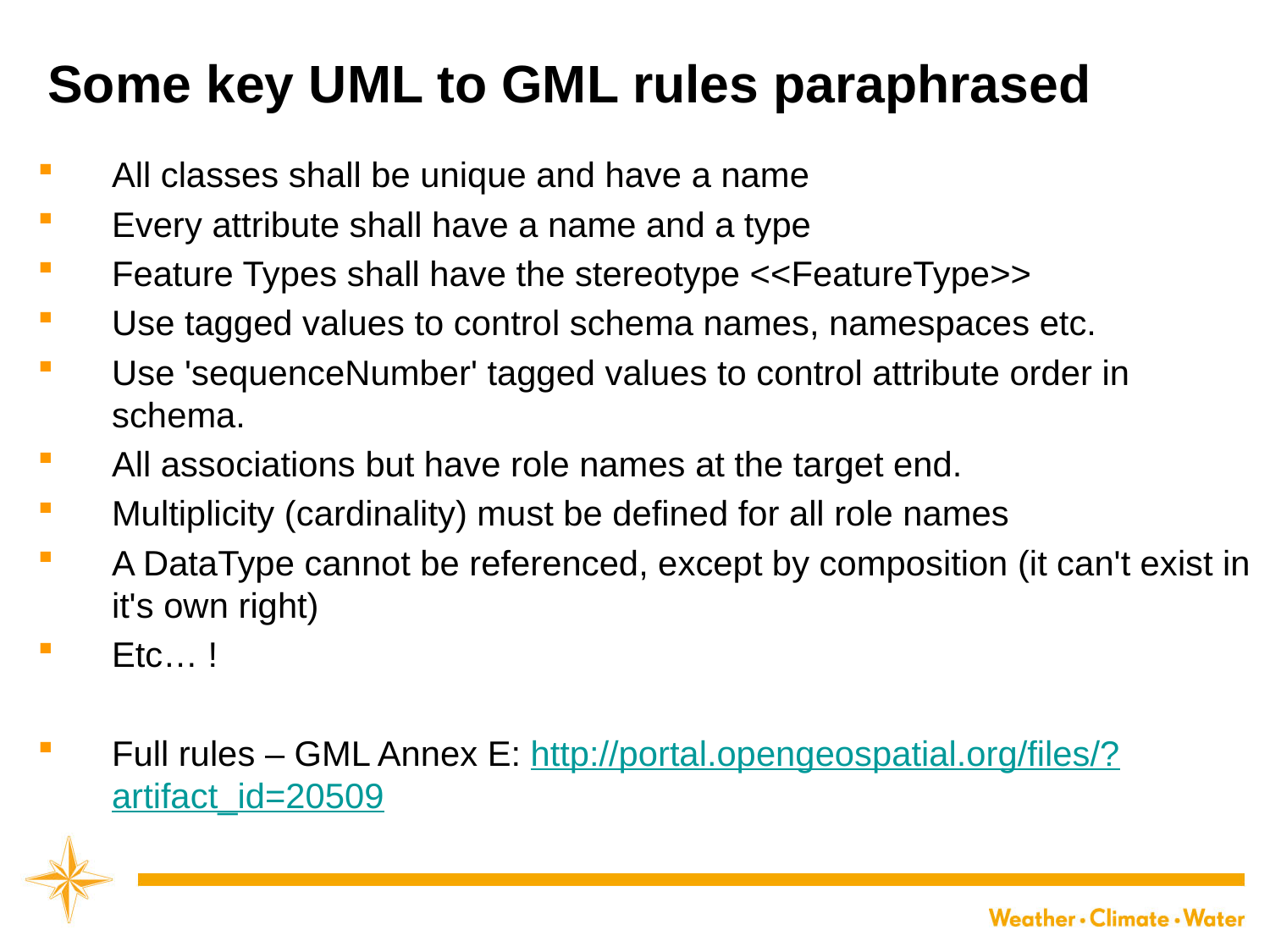

# Some key UML to GML rules paraphrased
All classes shall be unique and have a name
Every attribute shall have a name and a type
Feature Types shall have the stereotype <<FeatureType>>
Use tagged values to control schema names, namespaces etc.
Use 'sequenceNumber' tagged values to control attribute order in schema.
All associations but have role names at the target end.
Multiplicity (cardinality) must be defined for all role names
A DataType cannot be referenced, except by composition (it can't exist in it's own right)
Etc… !

Full rules – GML Annex E: http://portal.opengeospatial.org/files/?artifact_id=20509